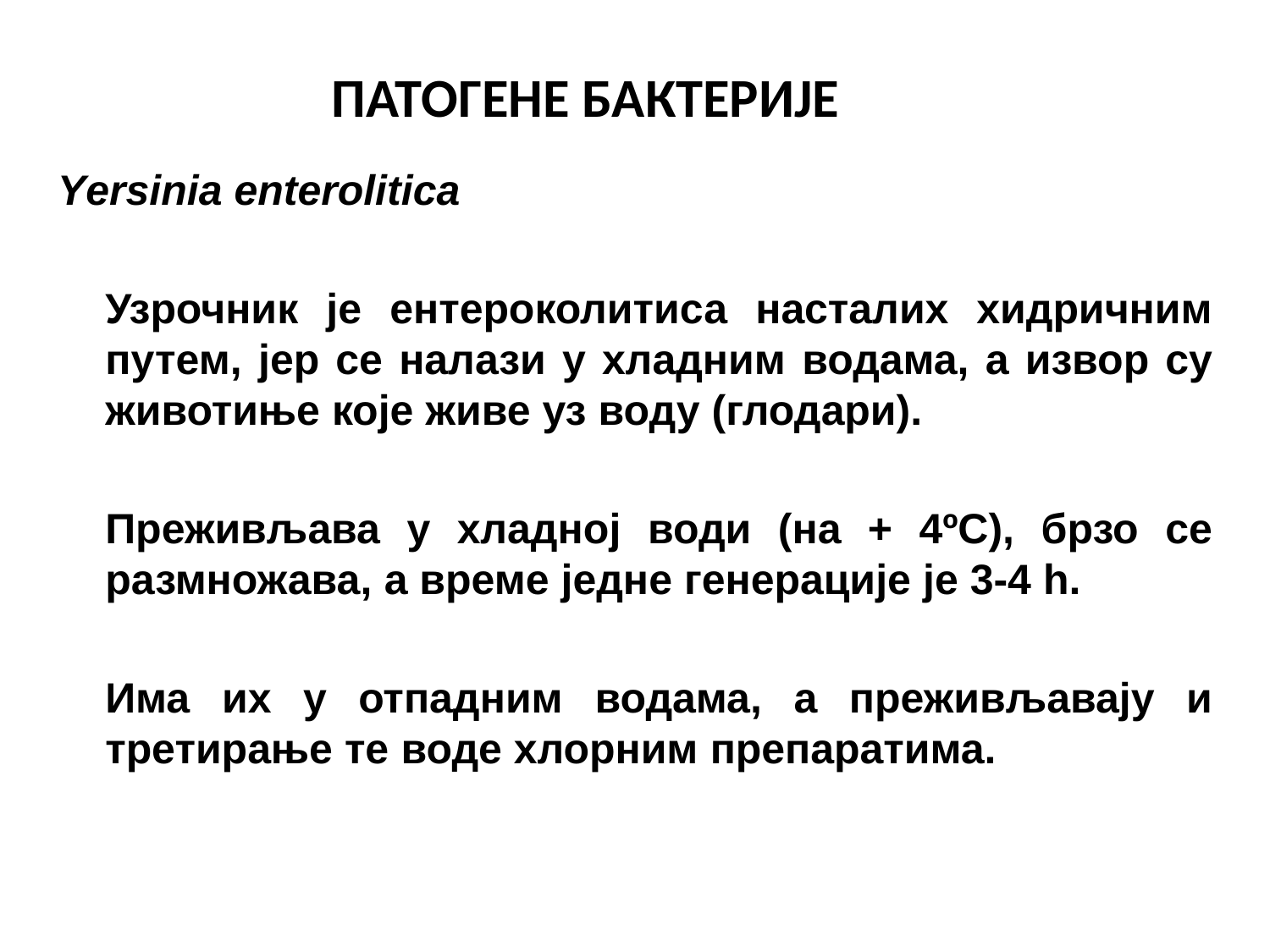

ПАТОГЕНЕ БАКТЕРИЈЕ
Yersinia enterolitica

	Узрочник је ентероколитиса насталих хидричним путем, јер се налази у хладним водама, а извор су животиње које живе уз воду (глодари).

	Преживљава у хладној води (на + 4ºС), брзо се размножава, а време једне генерације је 3-4 h.

	Има их у отпадним водама, а преживљавају и третирање те воде хлорним препаратима.